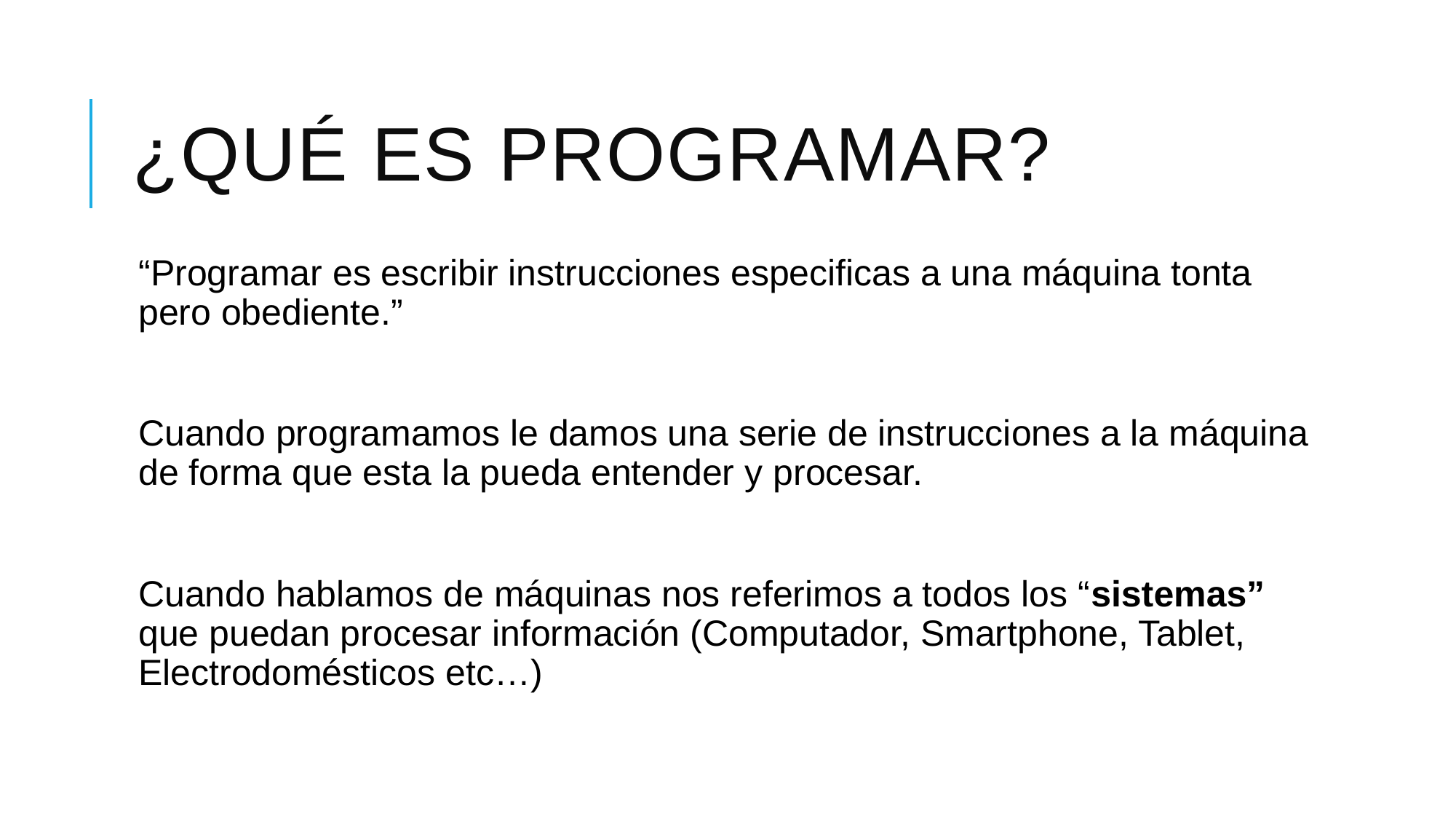

# ¿Qué es Programar?
“Programar es escribir instrucciones especificas a una máquina tonta pero obediente.”

Cuando programamos le damos una serie de instrucciones a la máquina de forma que esta la pueda entender y procesar.

Cuando hablamos de máquinas nos referimos a todos los “sistemas” que puedan procesar información (Computador, Smartphone, Tablet, Electrodomésticos etc…)